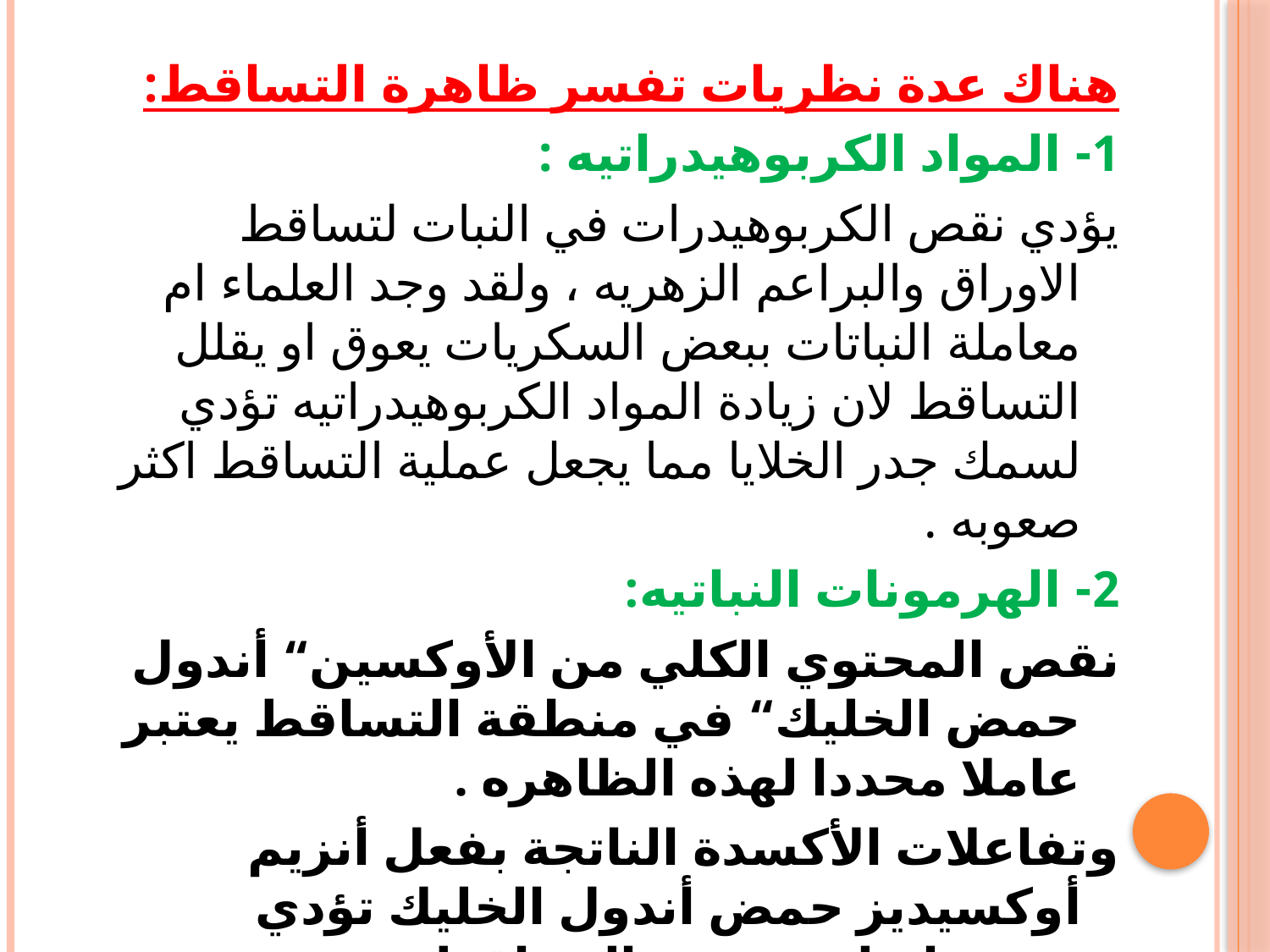

هناك عدة نظريات تفسر ظاهرة التساقط:
1- المواد الكربوهيدراتيه :
يؤدي نقص الكربوهيدرات في النبات لتساقط الاوراق والبراعم الزهريه ، ولقد وجد العلماء ام معاملة النباتات ببعض السكريات يعوق او يقلل التساقط لان زيادة المواد الكربوهيدراتيه تؤدي لسمك جدر الخلايا مما يجعل عملية التساقط اكثر صعوبه .
2- الهرمونات النباتيه:
نقص المحتوي الكلي من الأوكسین“ أندول حمض الخلیك“ في منطقة التساقط یعتبر عاملا محددا لھذه الظاهره .
وتفاعلات الأكسدة الناتجة بفعل أنزیم أوكسیدیز حمض أندول الخلیك تؤدي بدورھا علي سرعة التساقط نتيجة خفض الاوكسين .